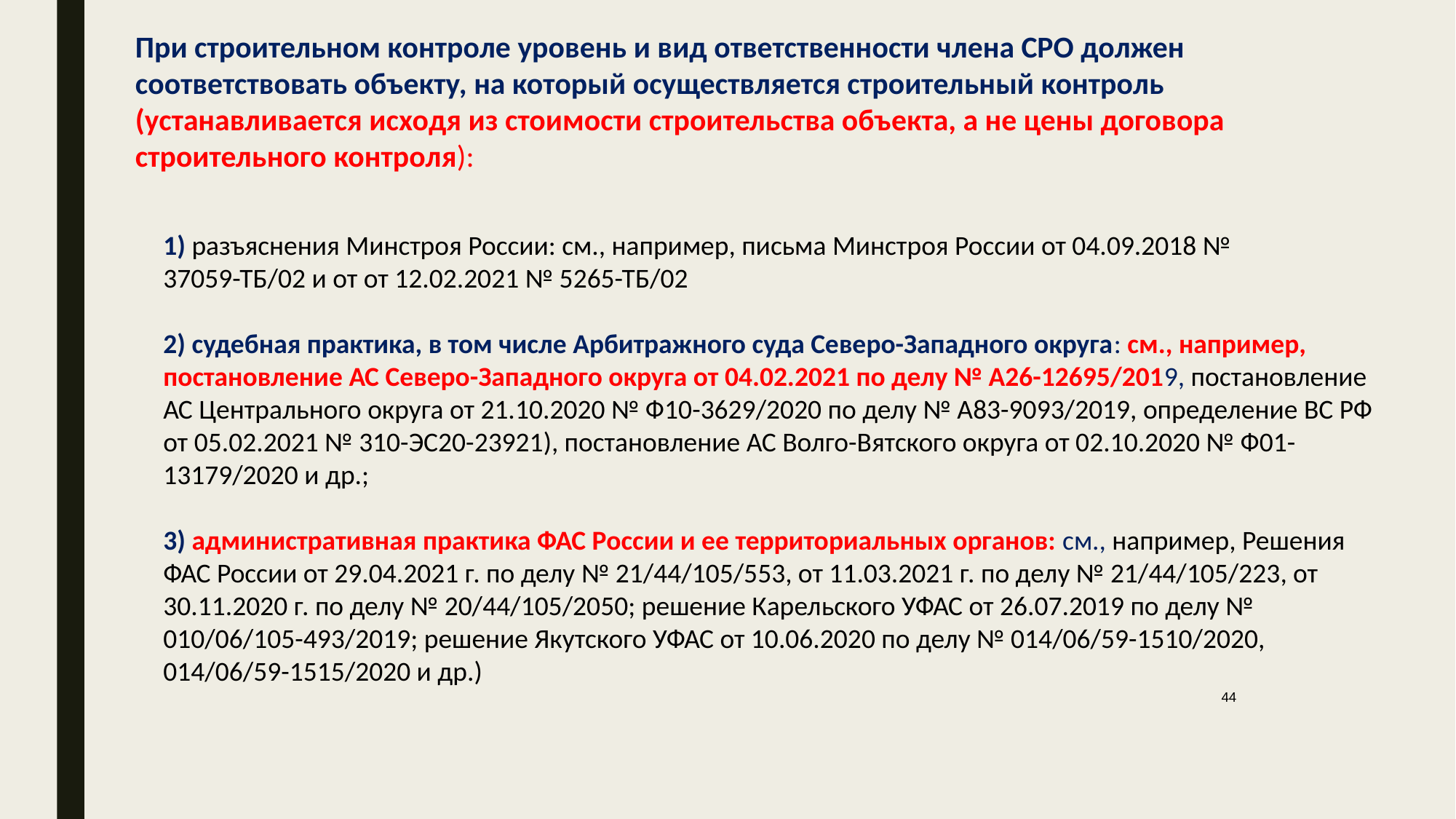

При строительном контроле уровень и вид ответственности члена СРО должен соответствовать объекту, на который осуществляется строительный контроль (устанавливается исходя из стоимости строительства объекта, а не цены договора строительного контроля):
1) разъяснения Минстроя России: см., например, письма Минстроя России от 04.09.2018 № 37059-ТБ/02 и от от 12.02.2021 № 5265-ТБ/02

2) судебная практика, в том числе Арбитражного суда Северо-Западного округа: см., например, постановление АС Северо-Западного округа от 04.02.2021 по делу № А26-12695/2019, постановление АС Центрального округа от 21.10.2020 № Ф10-3629/2020 по делу № А83-9093/2019, определение ВС РФ от 05.02.2021 № 310-ЭС20-23921), постановление АС Волго-Вятского округа от 02.10.2020 № Ф01-13179/2020 и др.;

3) административная практика ФАС России и ее территориальных органов: см., например, Решения ФАС России от 29.04.2021 г. по делу № 21/44/105/553, от 11.03.2021 г. по делу № 21/44/105/223, от 30.11.2020 г. по делу № 20/44/105/2050; решение Карельского УФАС от 26.07.2019 по делу № 010/06/105-493/2019; решение Якутского УФАС от 10.06.2020 по делу № 014/06/59-1510/2020, 014/06/59-1515/2020 и др.)
44